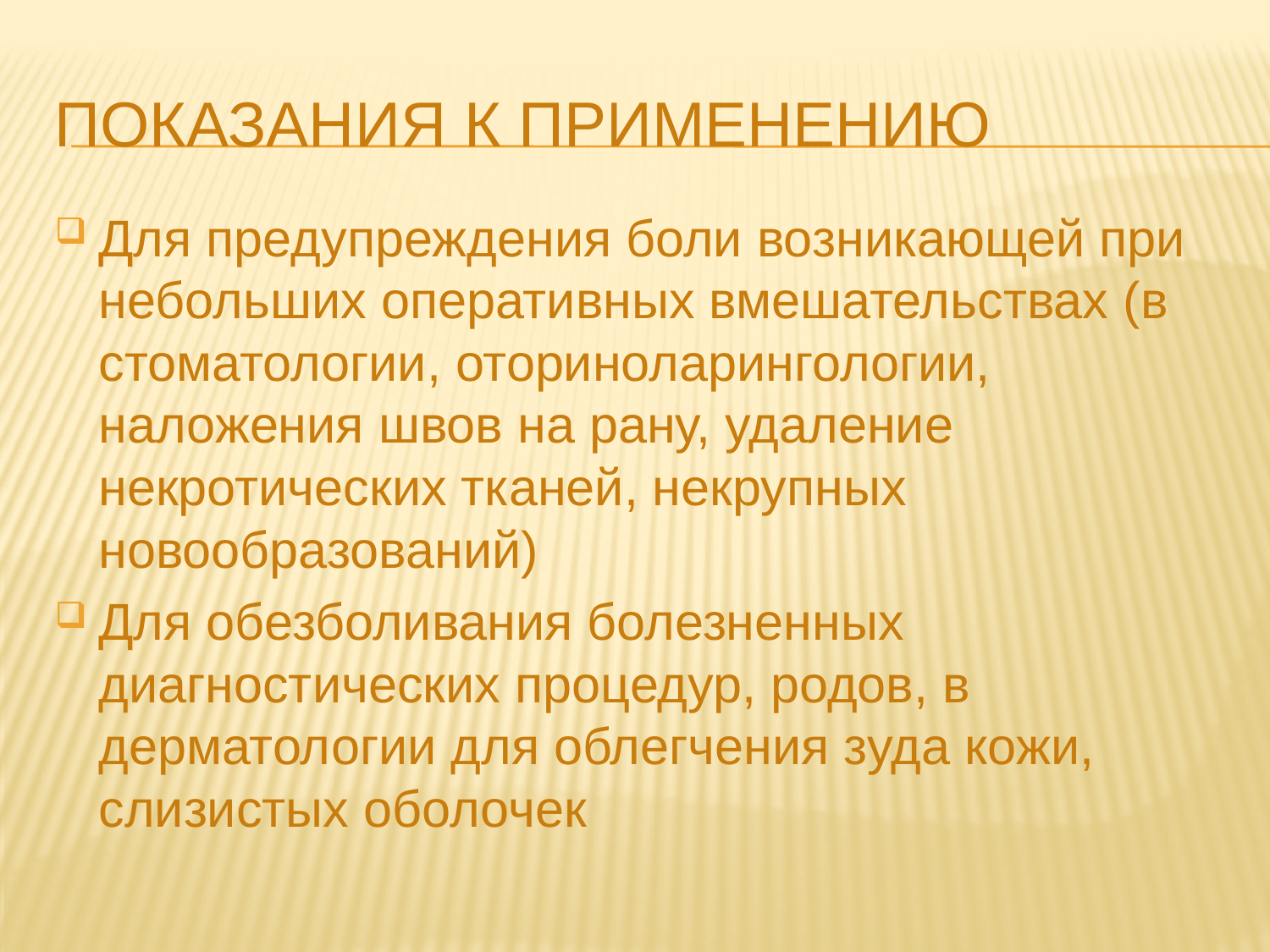

# Показания к применению
Для предупреждения боли возникающей при небольших оперативных вмешательствах (в стоматологии, оториноларингологии, наложения швов на рану, удаление некротических тканей, некрупных новообразований)
Для обезболивания болезненных диагностических процедур, родов, в дерматологии для облегчения зуда кожи, слизистых оболочек